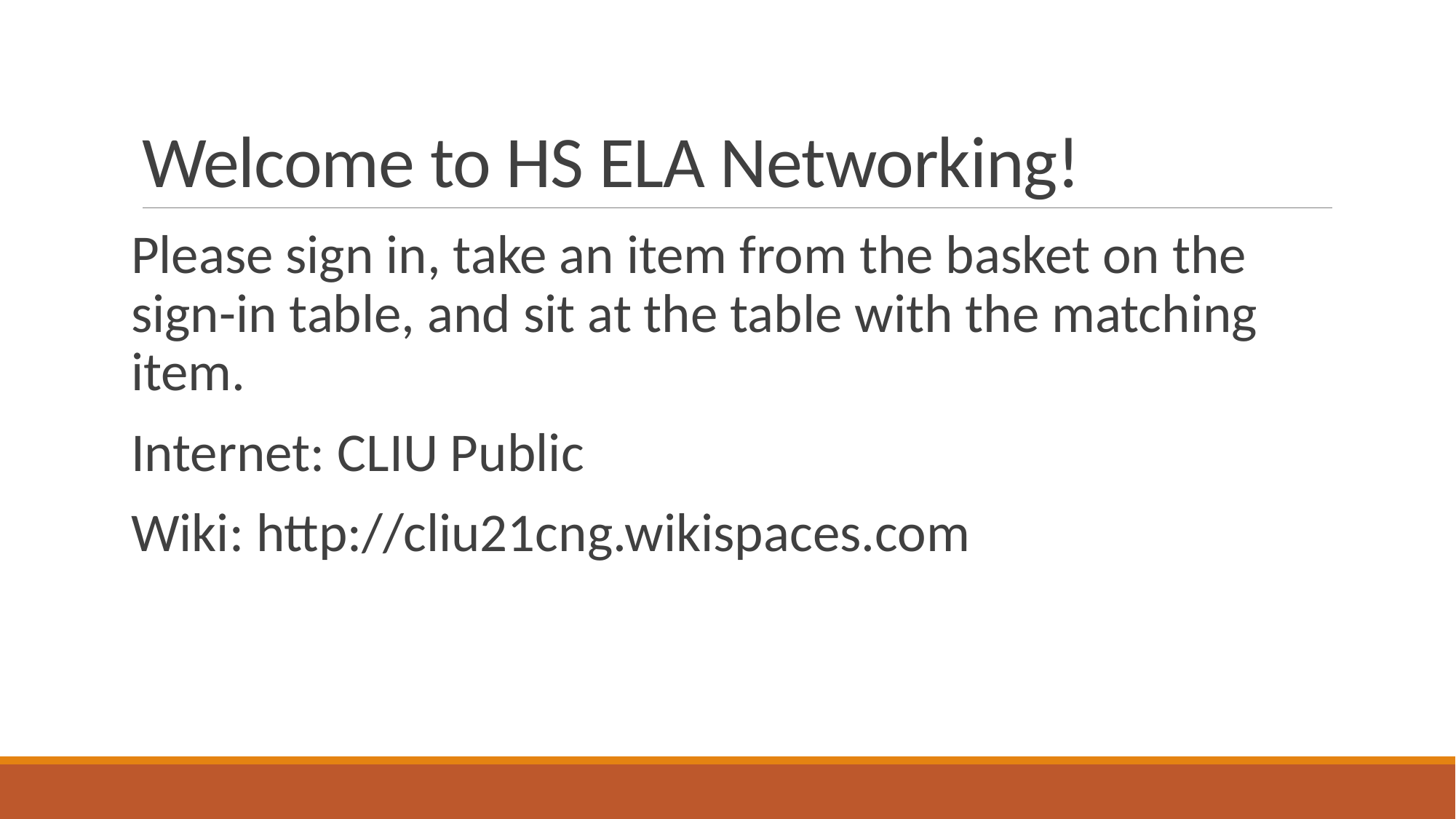

# Welcome to HS ELA Networking!
Please sign in, take an item from the basket on the sign-in table, and sit at the table with the matching item.
Internet: CLIU Public
Wiki: http://cliu21cng.wikispaces.com